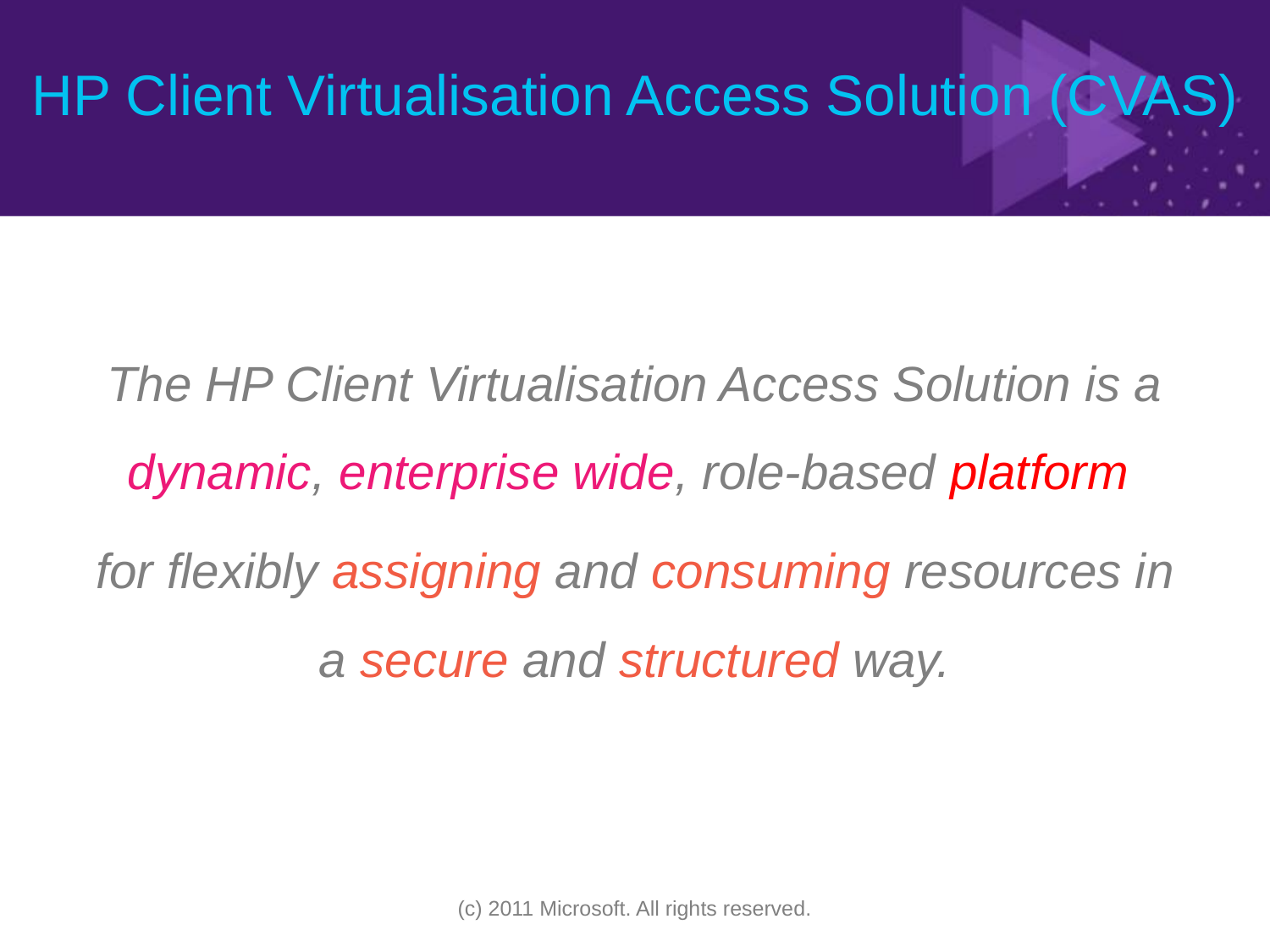

# HP Client Virtualisation Access Solution (CVAS)
The HP Client Virtualisation Access Solution is a dynamic, enterprise wide, role-based platform
for flexibly assigning and consuming resources in a secure and structured way.
(c) 2011 Microsoft. All rights reserved.